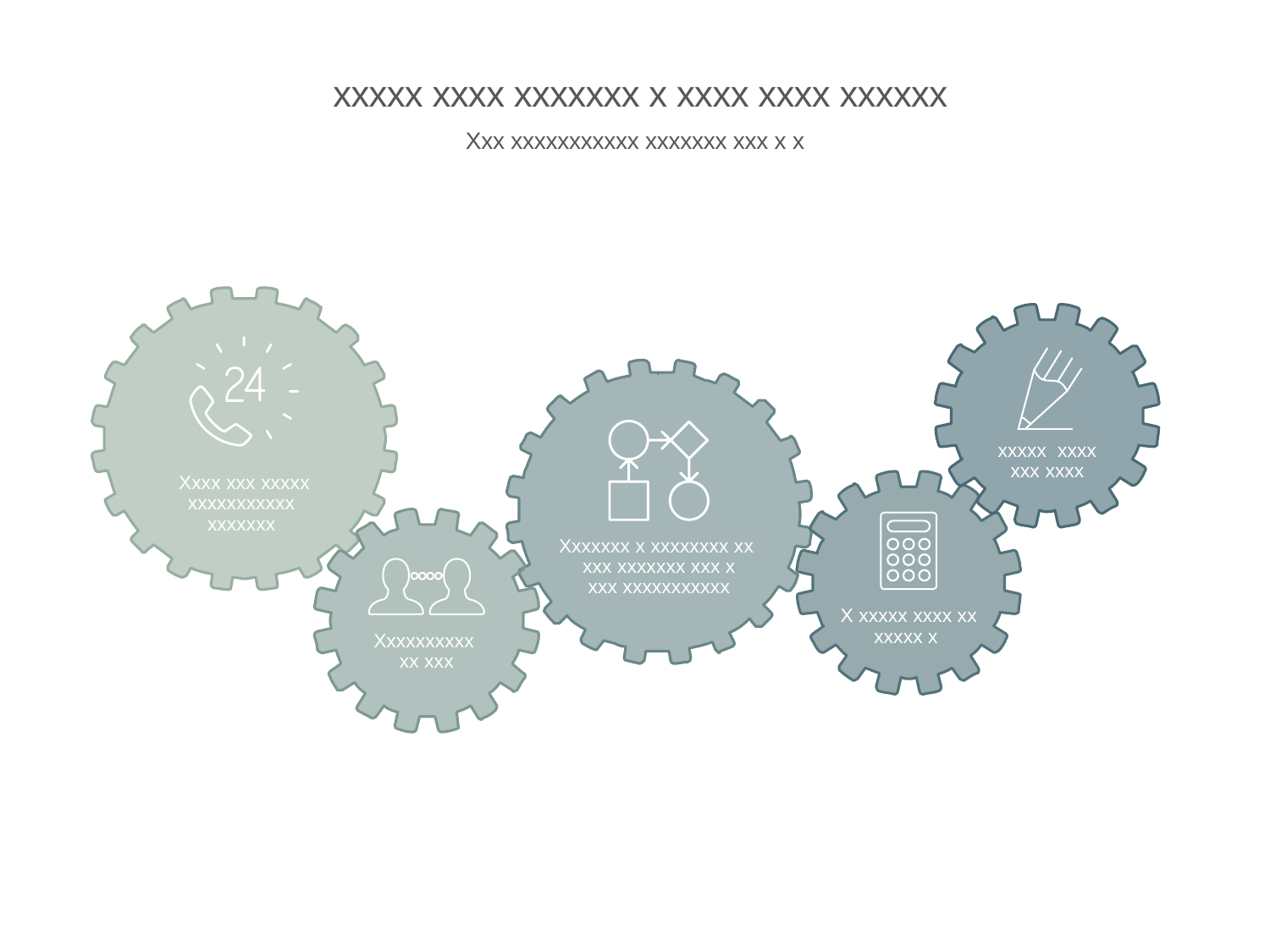

# xxxxx xxxx xxxxxxx x xxxx xxxx xxxxxx
Xxx xxxxxxxxxxx xxxxxxx xxx x x

 xxxxx  xxxx
xxx xxxx
Xxxx xxx xxxxx
xxxxxxxxxxx
xxxxxxx

Xxxxxxx x xxxxxxxx xx
xxx xxxxxxx xxx x
xxx xxxxxxxxxxx

X xxxxx xxxx xx
xxxxx x
Xxxxxxxxxx
xx xxx